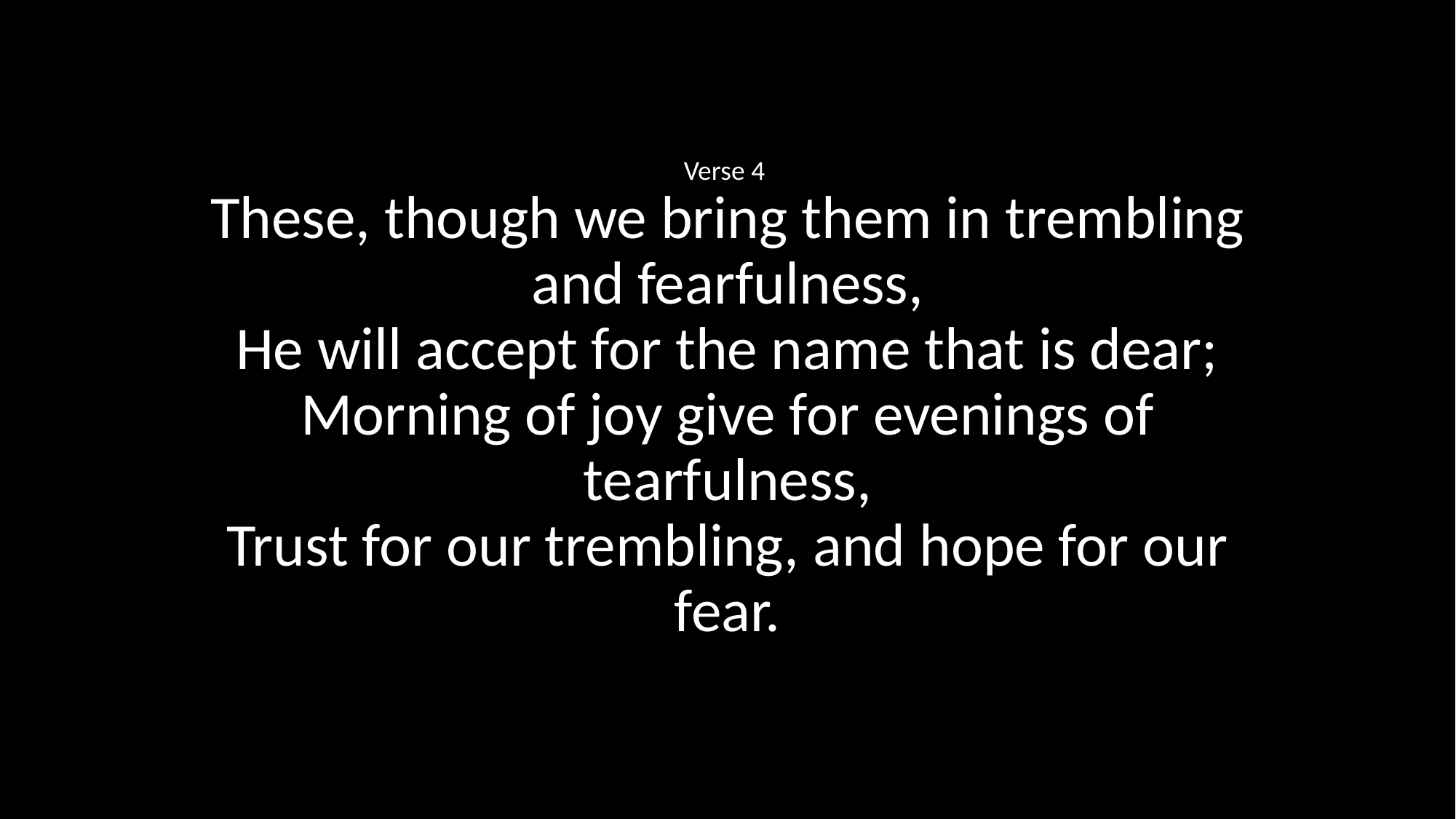

Verse 4
These, though we bring them in trembling and fearfulness,
He will accept for the name that is dear;
Morning of joy give for evenings of tearfulness,
Trust for our trembling, and hope for our fear.